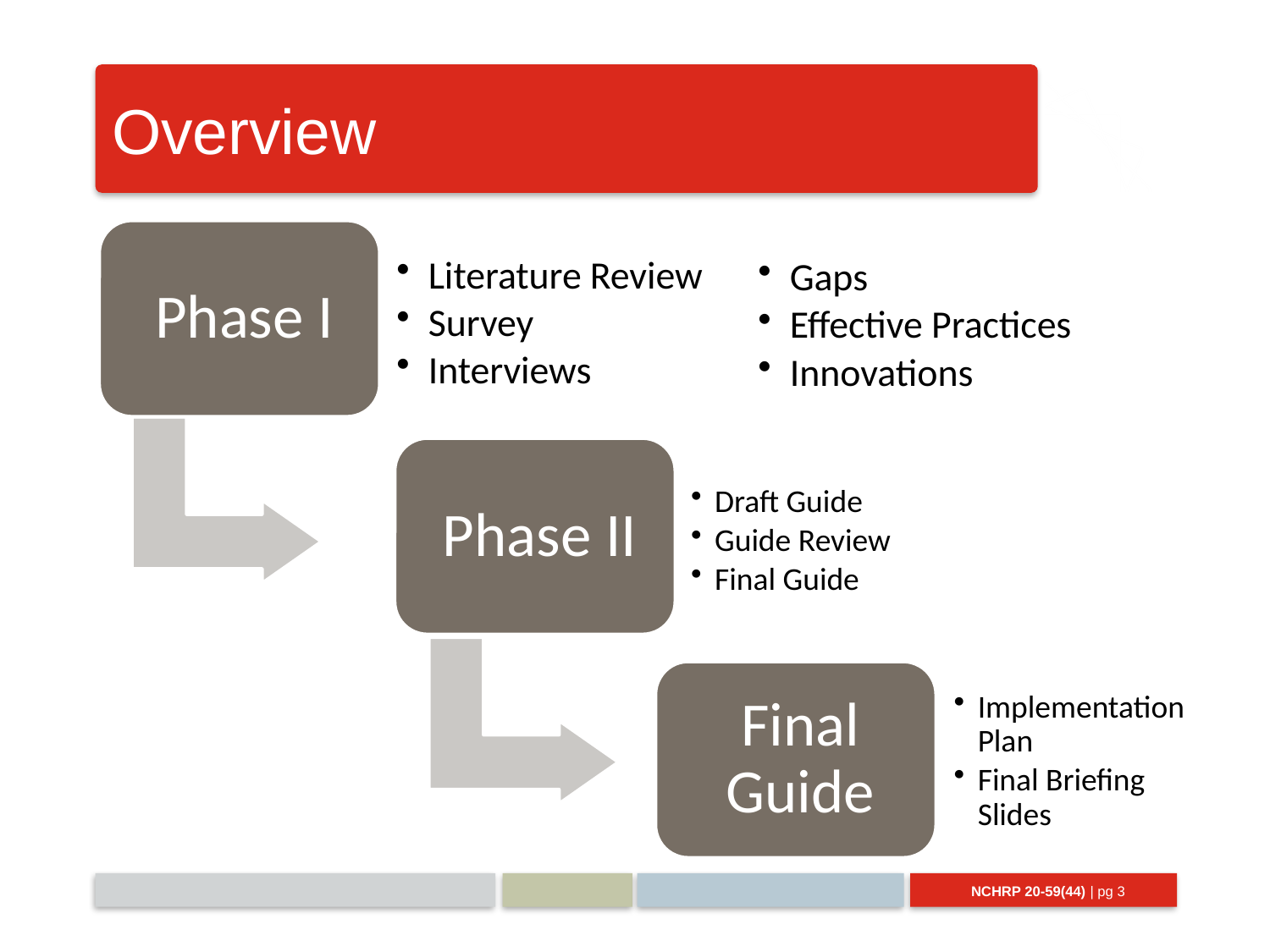

# Overview
Phase I
Literature Review
Survey
Interviews
Phase II
Final Guide
Draft Guide
Guide Review
Final Guide
Gaps
Effective Practices
Innovations

Implementation Plan
Final Briefing Slides